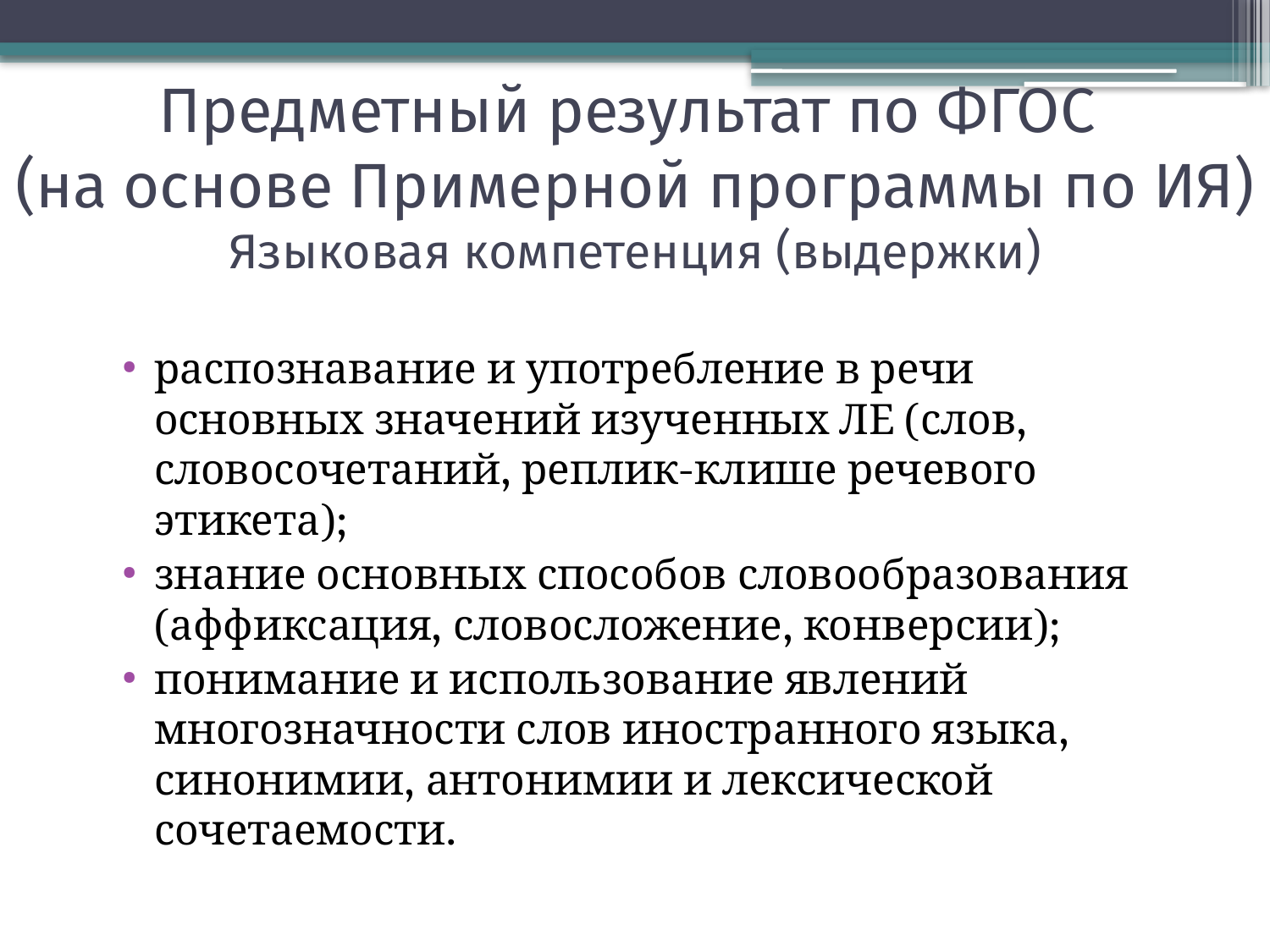

# Предметный результат по ФГОС (на основе Примерной программы по ИЯ) Языковая компетенция (выдержки)
распознавание и употребление в речи основных значений изученных ЛЕ (слов, словосочетаний, реплик-клише речевого этикета);
знание основных способов словообразования (аффиксация, словосложение, конверсии);
понимание и использование явлений многозначности слов иностранного языка, синонимии, антонимии и лексической сочетаемости.